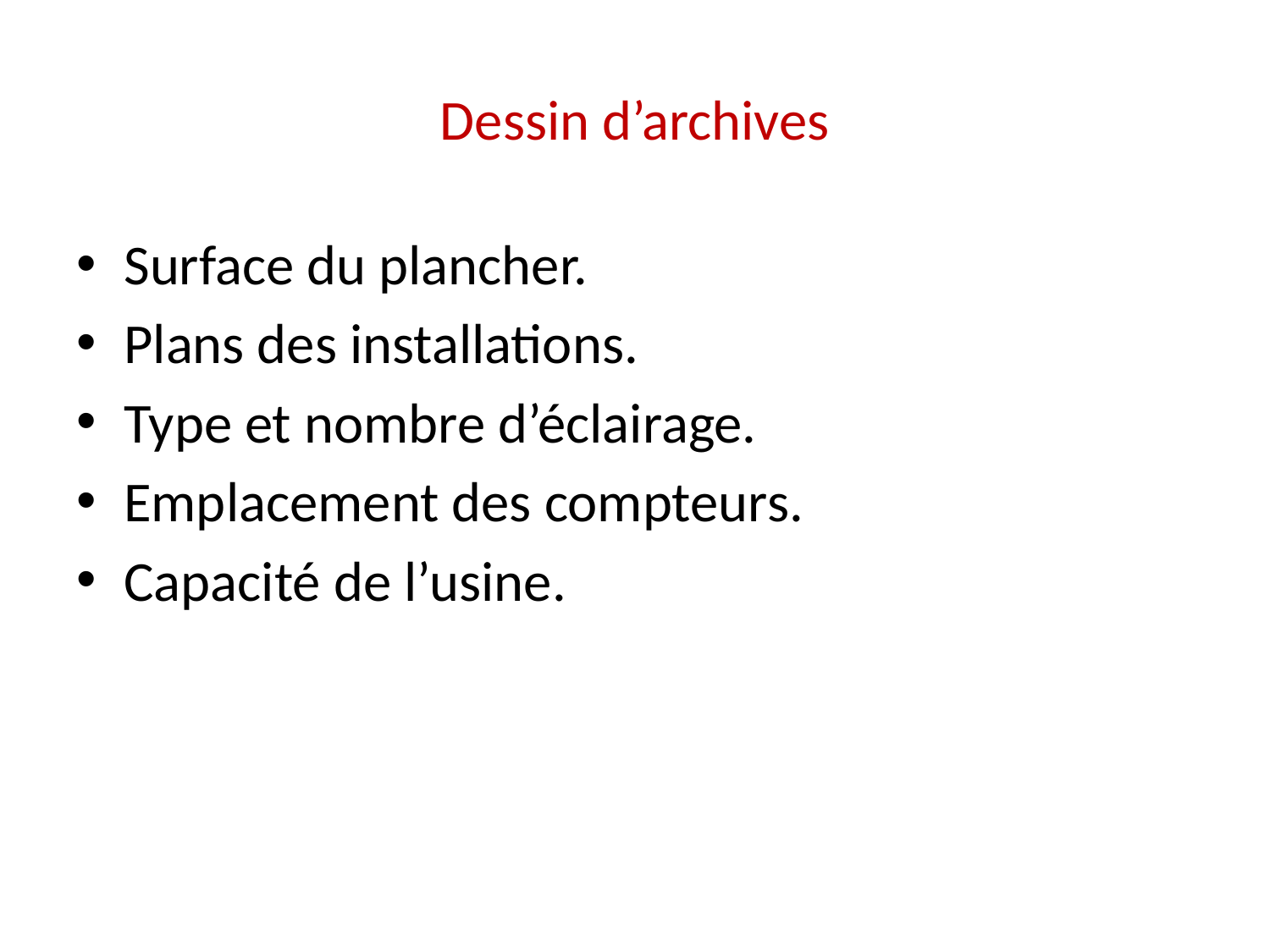

# Dessin d’archives
Surface du plancher.
Plans des installations.
Type et nombre d’éclairage.
Emplacement des compteurs.
Capacité de l’usine.